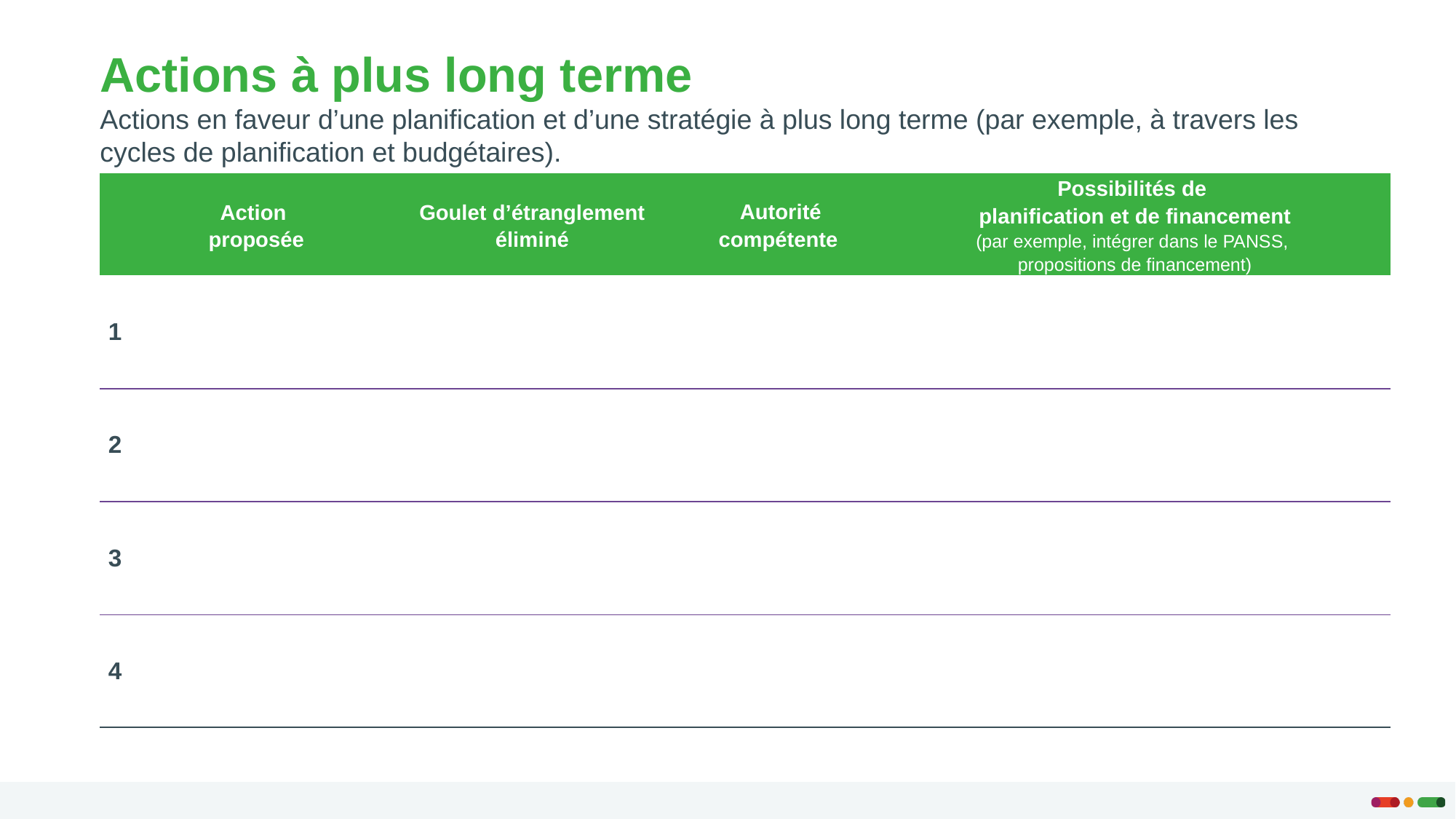

# Actions à plus long terme Actions en faveur d’une planification et d’une stratégie à plus long terme (par exemple, à travers les cycles de planification et budgétaires).
|  | Action proposée | Goulet d’étranglement éliminé | Autorité compétente | Possibilités de planification et de financement (par exemple, intégrer dans le PANSS, propositions de financement) |
| --- | --- | --- | --- | --- |
| 1 |  |  |  |  |
| 2 |  |  |  |  |
| 3 |  |  |  |  |
| 4 |  |  |  |  |